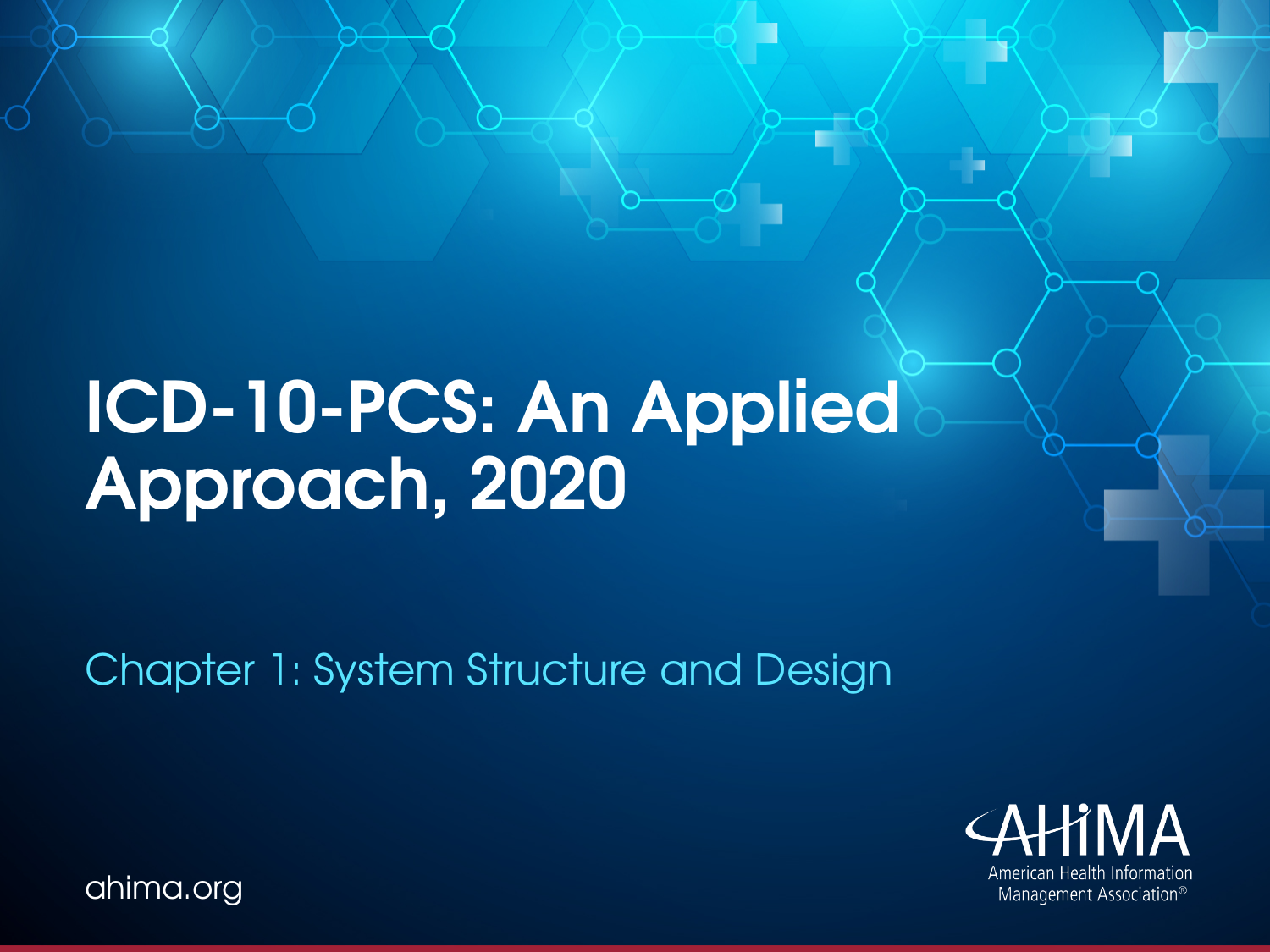

# ICD-10-PCS: An Applied Approach, 2020
Chapter 1: System Structure and Design